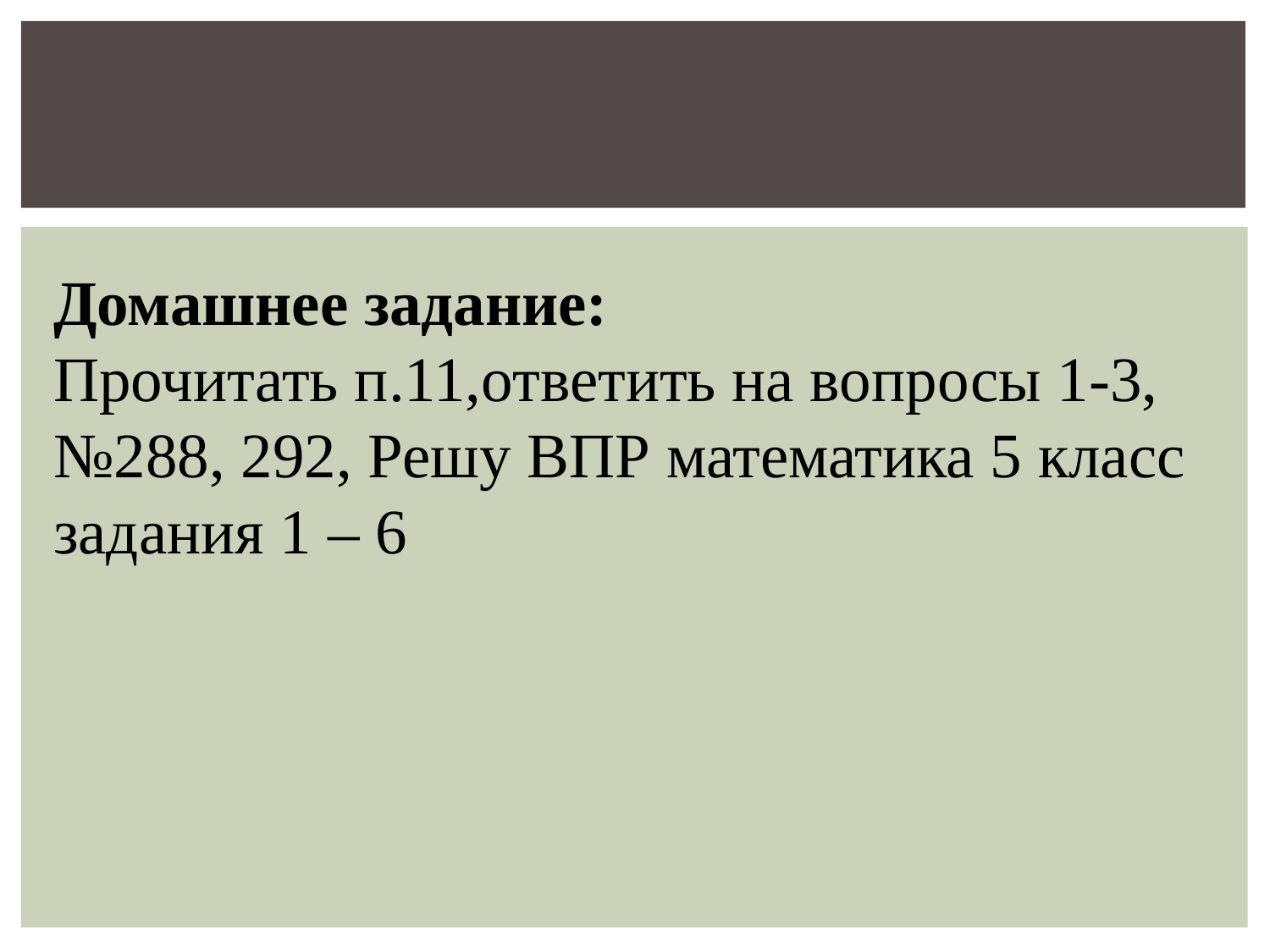

#
Домашнее задание:
Прочитать п.11,ответить на вопросы 1-3,  №288, 292, Решу ВПР математика 5 класс задания 1 – 6